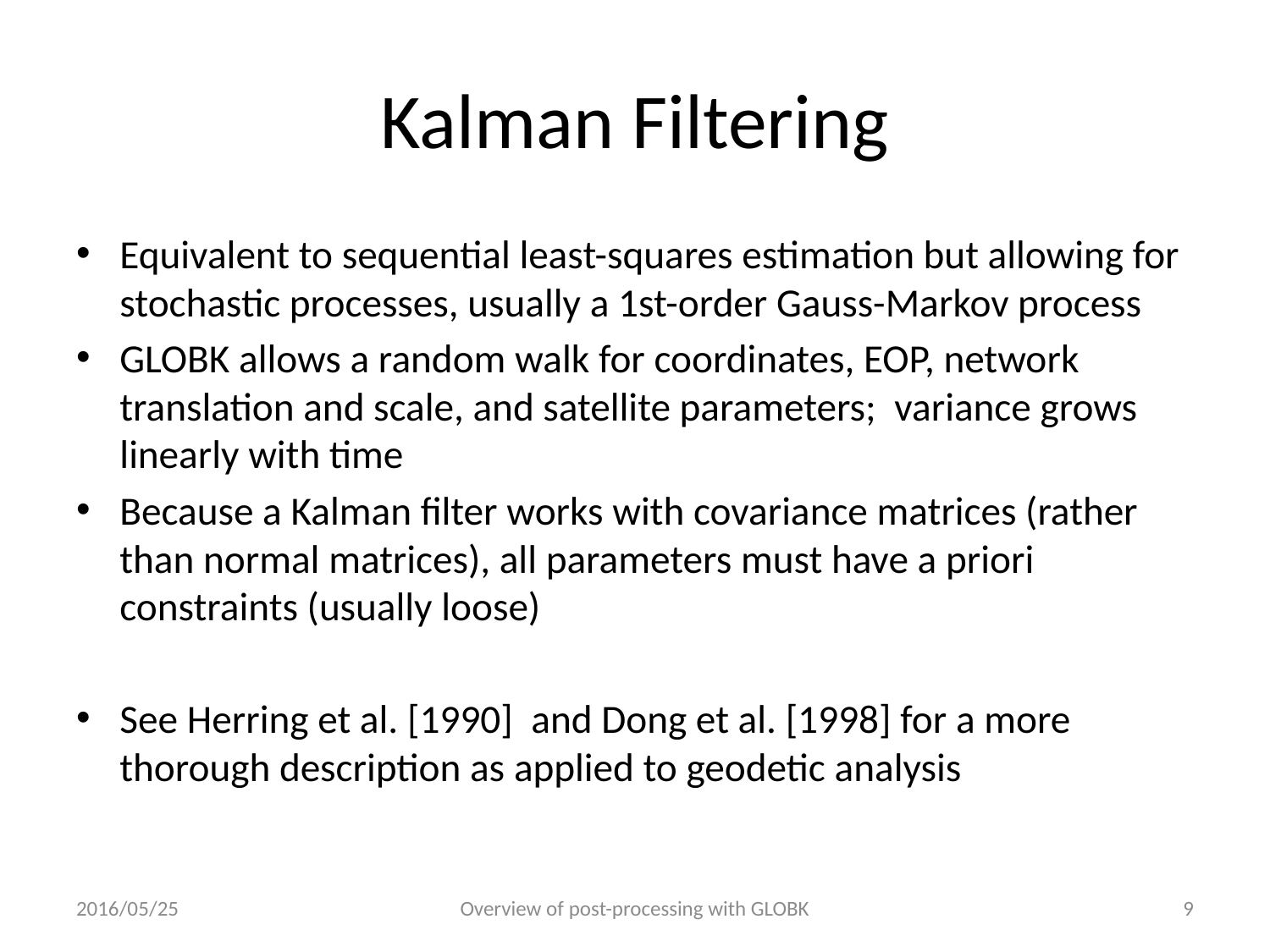

# Kalman Filtering
Equivalent to sequential least-squares estimation but allowing for stochastic processes, usually a 1st-order Gauss-Markov process
GLOBK allows a random walk for coordinates, EOP, network translation and scale, and satellite parameters;  variance grows linearly with time
Because a Kalman filter works with covariance matrices (rather than normal matrices), all parameters must have a priori constraints (usually loose)‏

See Herring et al. [1990]  and Dong et al. [1998] for a more thorough description as applied to geodetic analysis
2016/05/25
Overview of post-processing with GLOBK
9